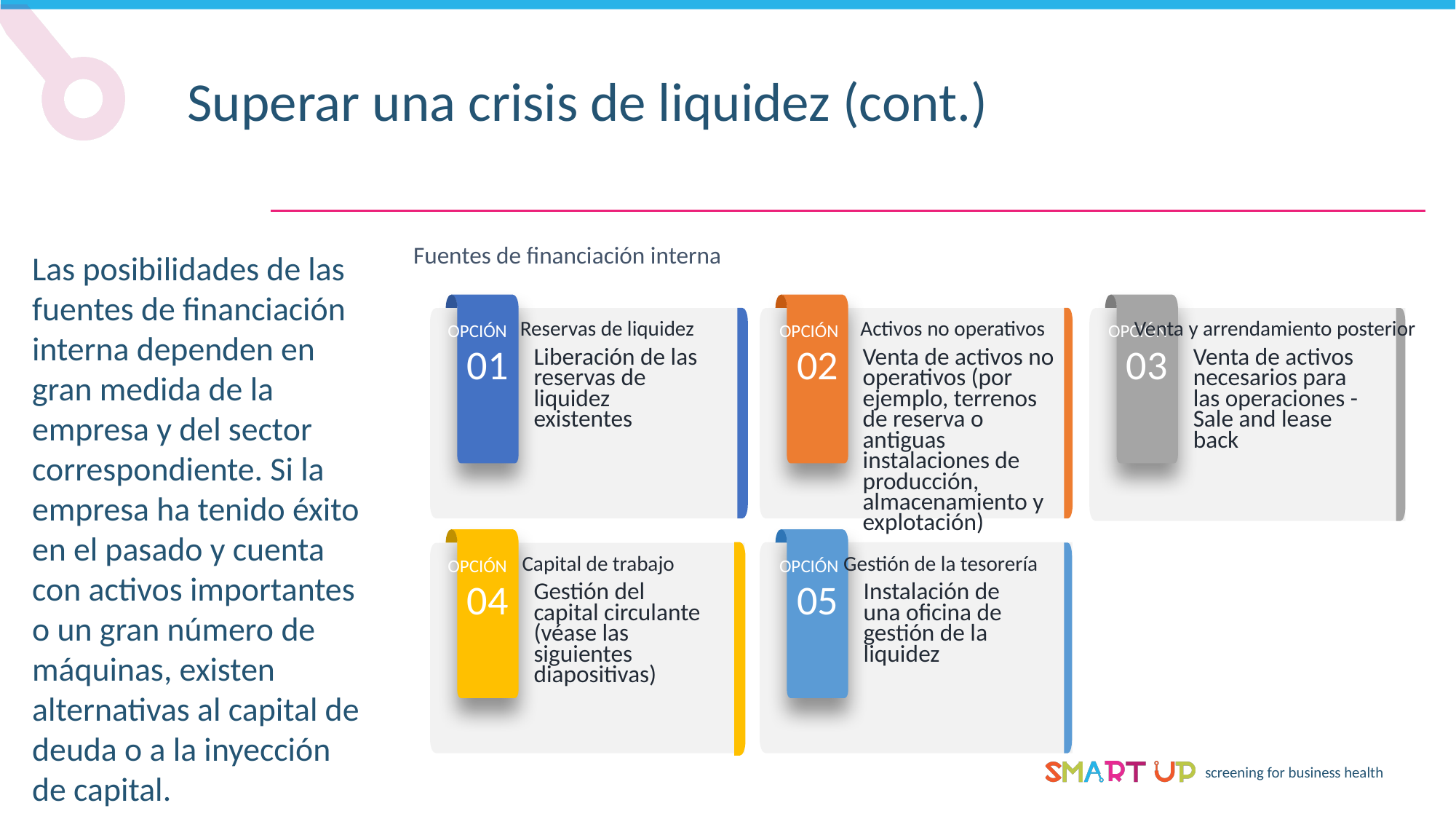

Superar una crisis de liquidez (cont.)
Fuentes de financiación interna
Las posibilidades de las fuentes de financiación interna dependen en gran medida de la empresa y del sector correspondiente. Si la empresa ha tenido éxito en el pasado y cuenta con activos importantes o un gran número de máquinas, existen alternativas al capital de deuda o a la inyección de capital.

Activos no operativos
Reservas de liquidez
Venta y arrendamiento posterior

OPCIÓN
OPCIÓN
OPCIÓN
01
02
03
Liberación de las reservas de liquidez existentes
Venta de activos no operativos (por ejemplo, terrenos de reserva o antiguas instalaciones de producción, almacenamiento y explotación)
Venta de activos necesarios para las operaciones - Sale and lease back

Capital de trabajo
Gestión de la tesorería

OPCIÓN
OPCIÓN
04
05
Gestión del capital circulante (véase las siguientes diapositivas)
Instalación de
una oficina de gestión de la liquidez